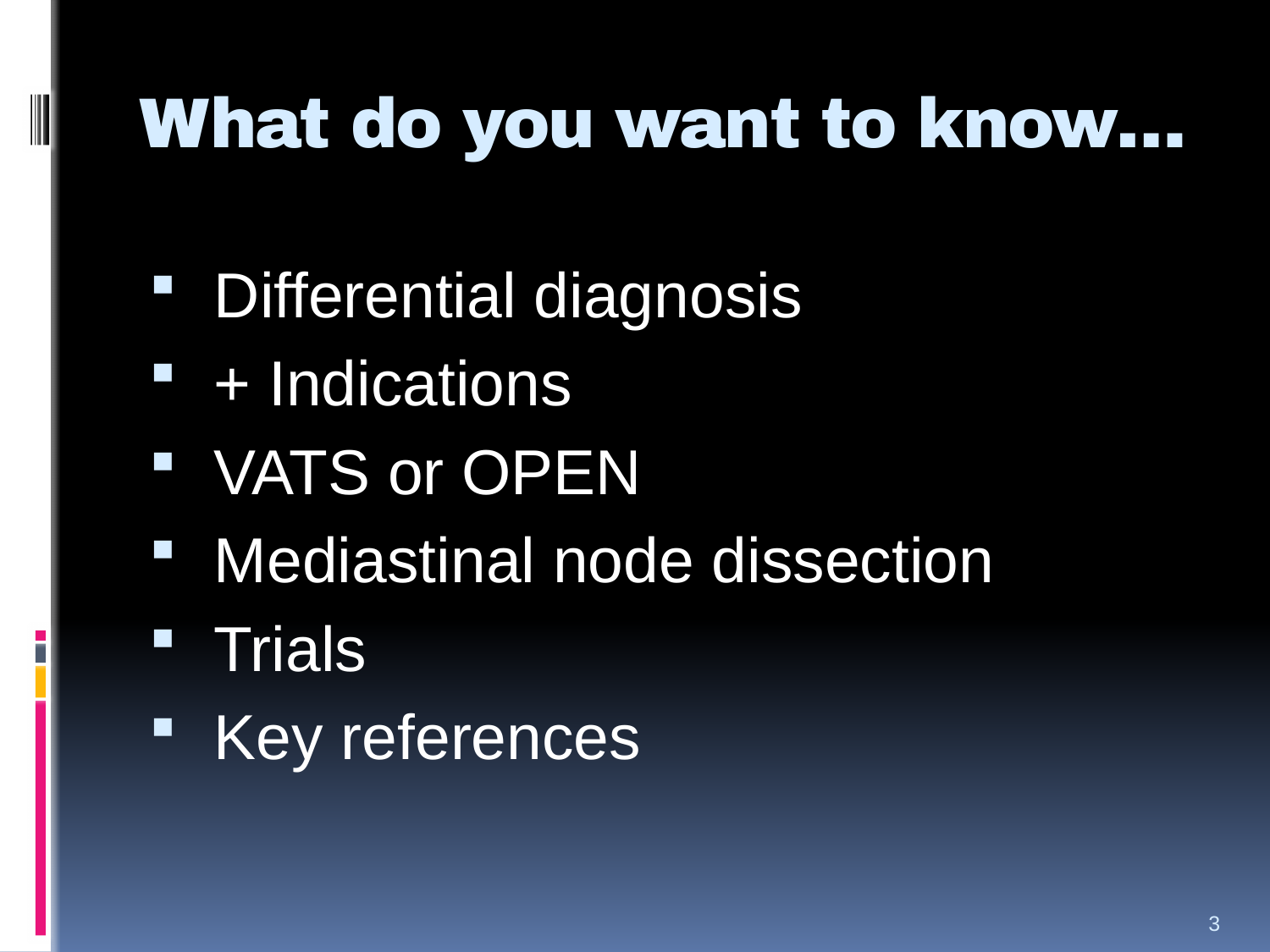

# What do you want to know…
 Differential diagnosis
 + Indications
 VATS or OPEN
 Mediastinal node dissection
 Trials
 Key references

3